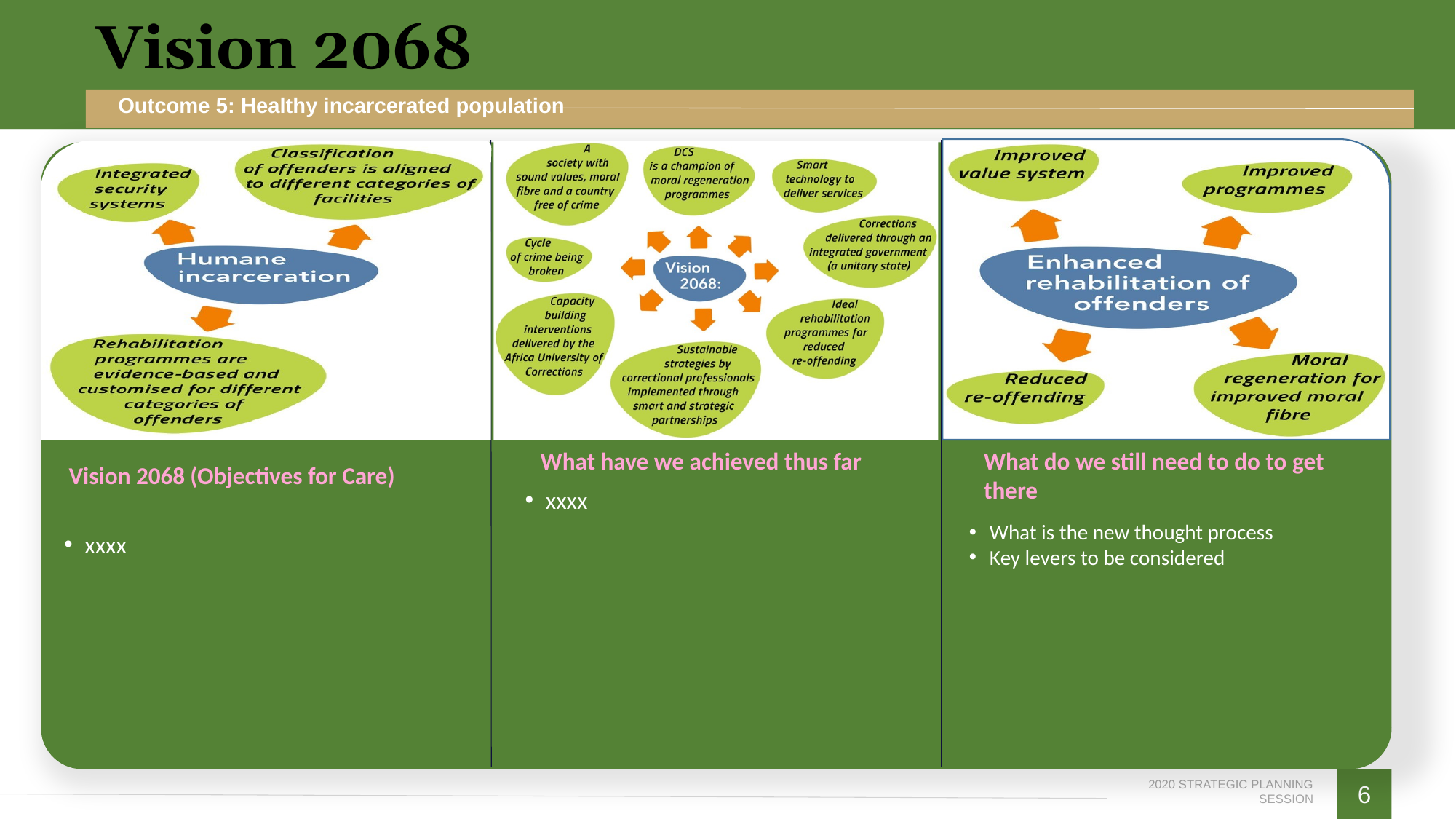

Vision 2068

Outcome 5: Healthy incarcerated population

What do we still need to do to get there
What have we achieved thus far
Vision 2068 (Objectives for Care)
xxxx
What is the new thought process
Key levers to be considered
xxxx